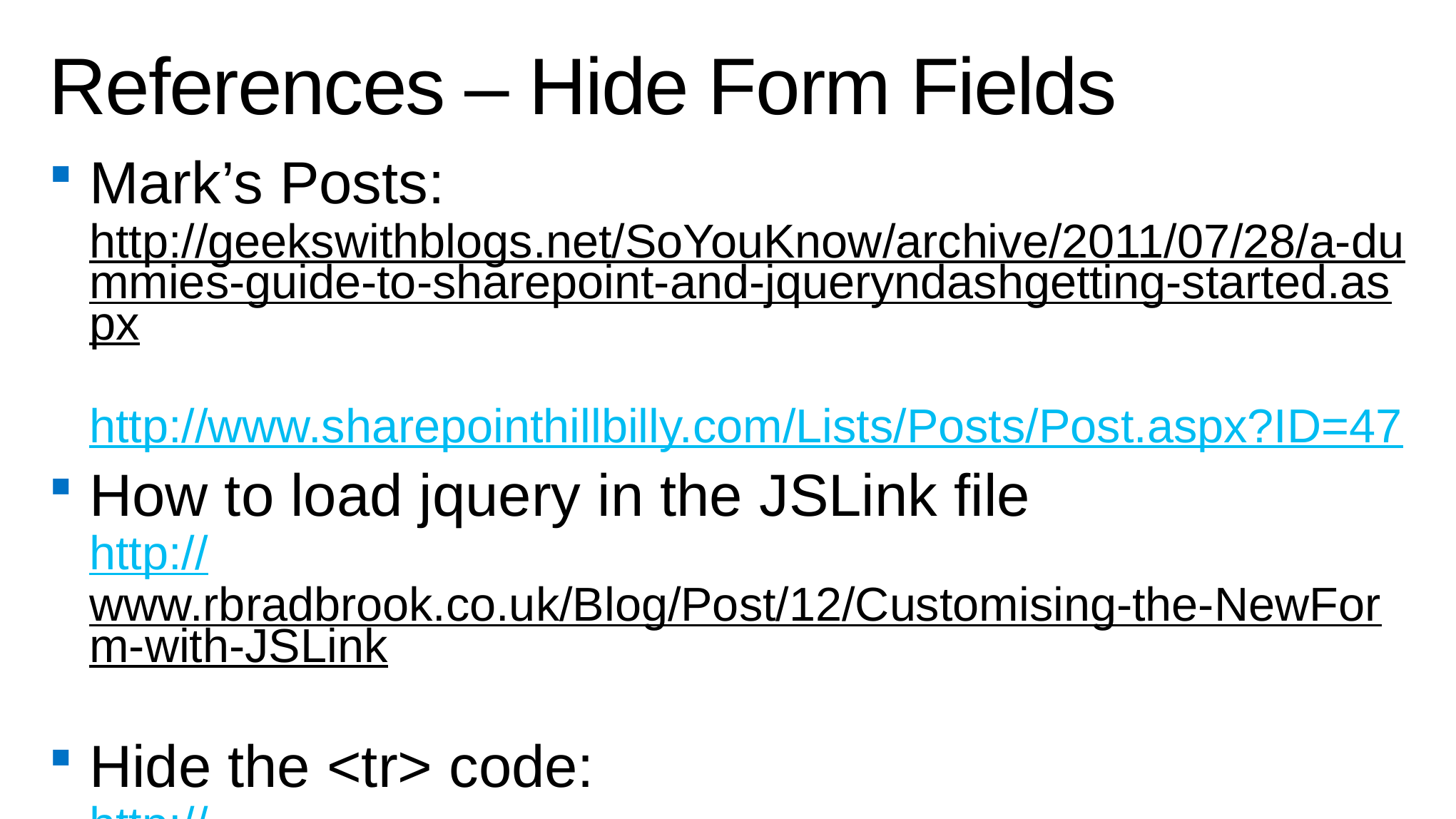

# References – Hide Form Fields
Mark’s Posts:
http://geekswithblogs.net/SoYouKnow/archive/2011/07/28/a-dummies-guide-to-sharepoint-and-jqueryndashgetting-started.aspx
http://www.sharepointhillbilly.com/Lists/Posts/Post.aspx?ID=47
How to load jquery in the JSLink file
http://www.rbradbrook.co.uk/Blog/Post/12/Customising-the-NewForm-with-JSLink
Hide the <tr> code:
http://stackoverflow.com/questions/10010405/how-to-hide-a-field-in-sharepoint-display-form-based-on-the-field-name-jquery